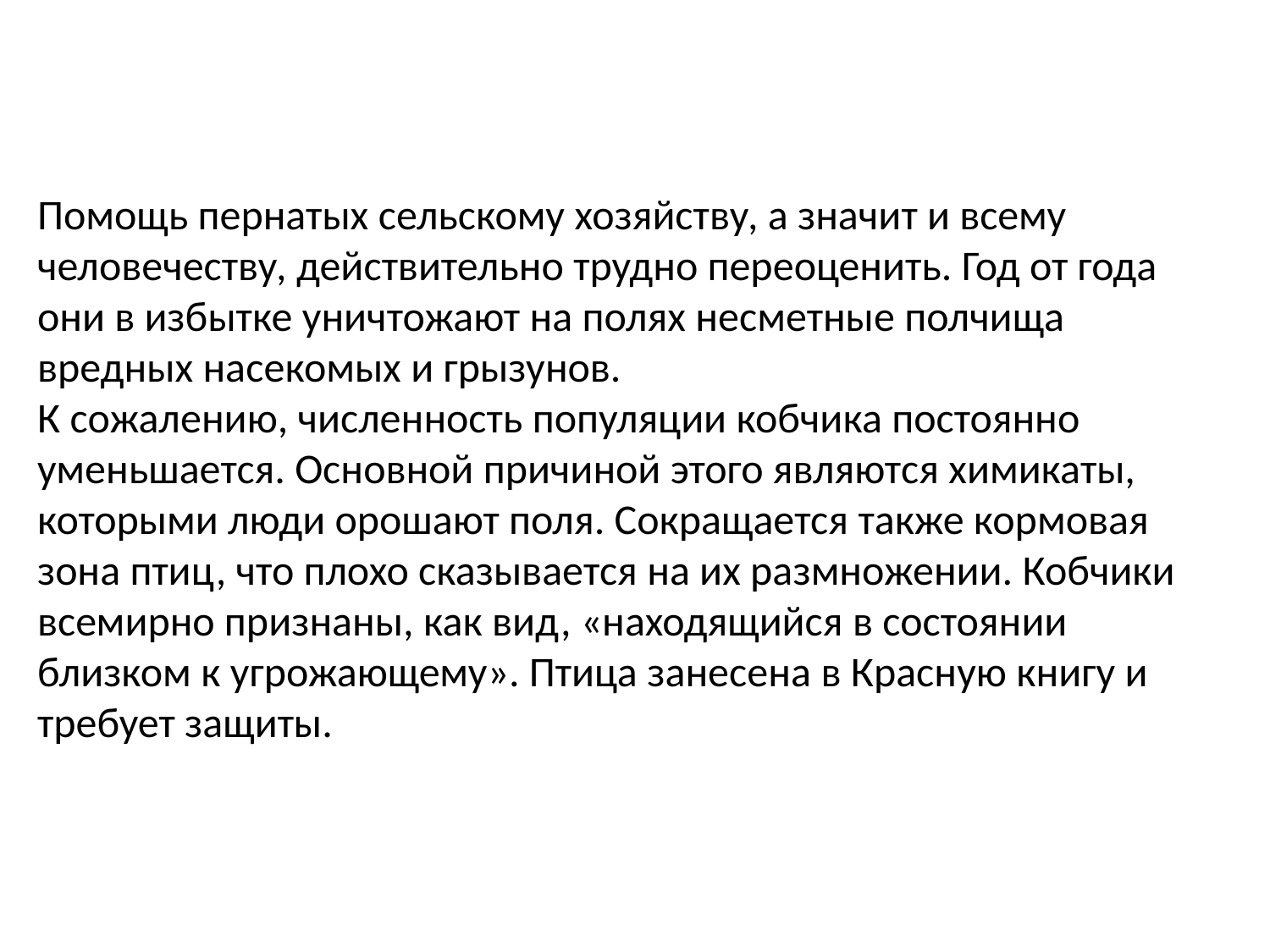

Помощь пернатых сельскому хозяйству, а значит и всему человечеству, действительно трудно переоценить. Год от года они в избытке уничтожают на полях несметные полчища вредных насекомых и грызунов.
К сожалению, численность популяции кобчика постоянно уменьшается. Основной причиной этого являются химикаты, которыми люди орошают поля. Сокращается также кормовая зона птиц, что плохо сказывается на их размножении. Кобчики всемирно признаны, как вид, «находящийся в состоянии близком к угрожающему». Птица занесена в Красную книгу и требует защиты.